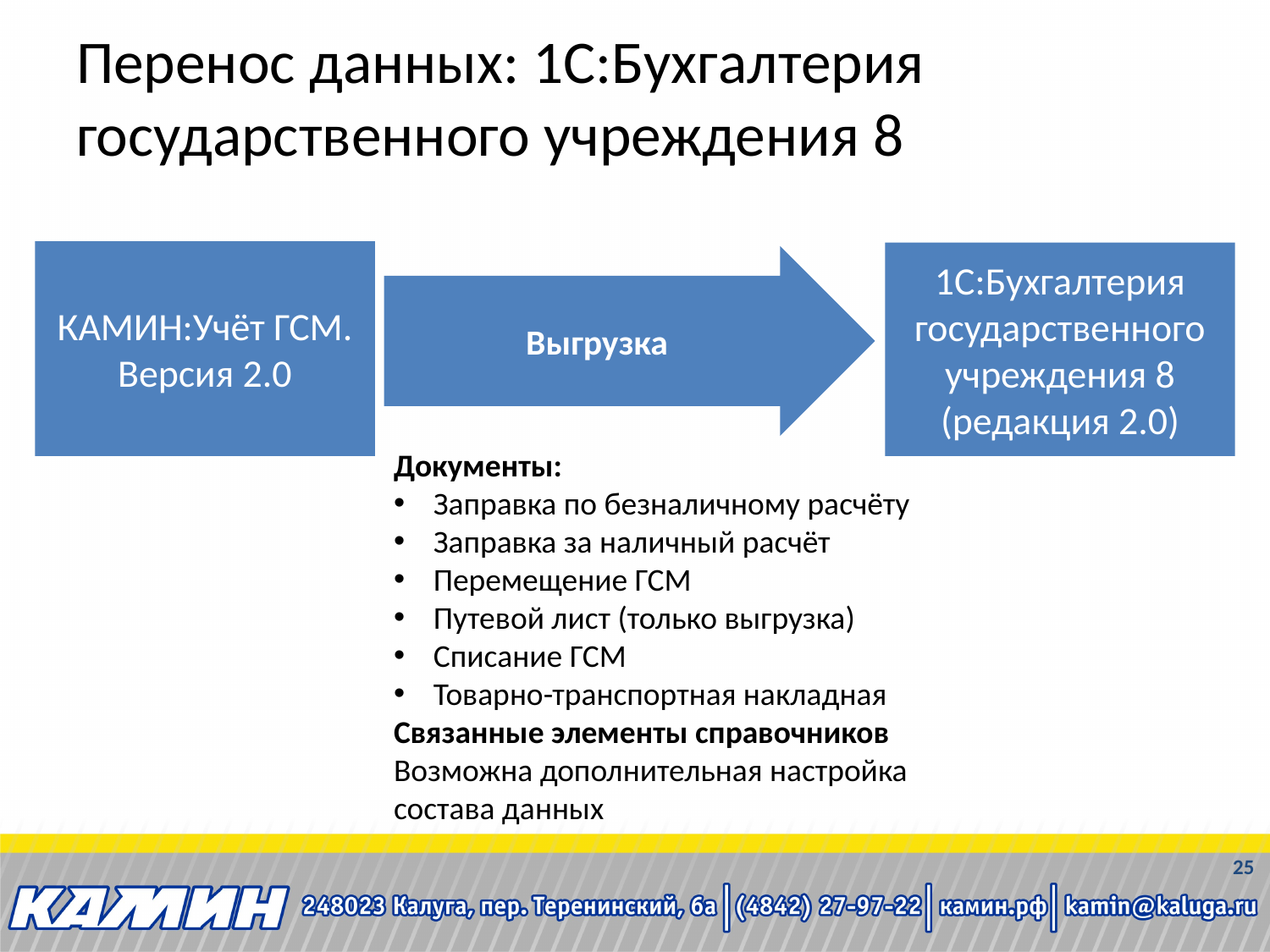

# Перенос данных: 1С:Бухгалтерия государственного учреждения 8
КАМИН:Учёт ГСМ. Версия 2.0
1С:Бухгалтерия государственного учреждения 8
(редакция 2.0)
Выгрузка
Документы:
Заправка по безналичному расчёту
Заправка за наличный расчёт
Перемещение ГСМ
Путевой лист (только выгрузка)
Списание ГСМ
Товарно-транспортная накладная
Связанные элементы справочников
Возможна дополнительная настройка состава данных
25